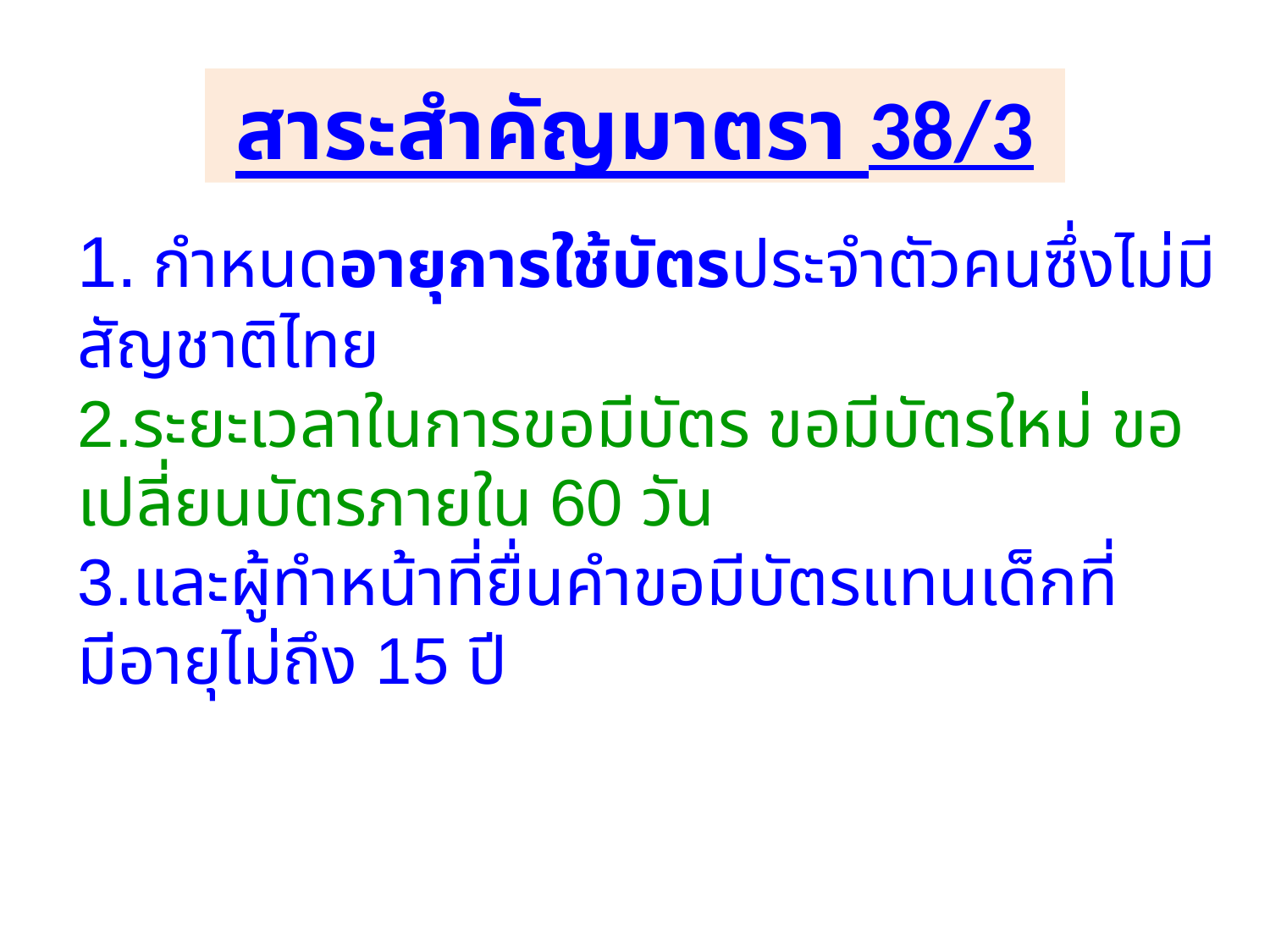

สาระสำคัญมาตรา 38/3
# 1. กำหนดอายุการใช้บัตรประจำตัวคนซึ่งไม่มีสัญชาติไทย 2.ระยะเวลาในการขอมีบัตร ขอมีบัตรใหม่ ขอเปลี่ยนบัตรภายใน 60 วัน 3.และผู้ทำหน้าที่ยื่นคำขอมีบัตรแทนเด็กที่มีอายุไม่ถึง 15 ปี